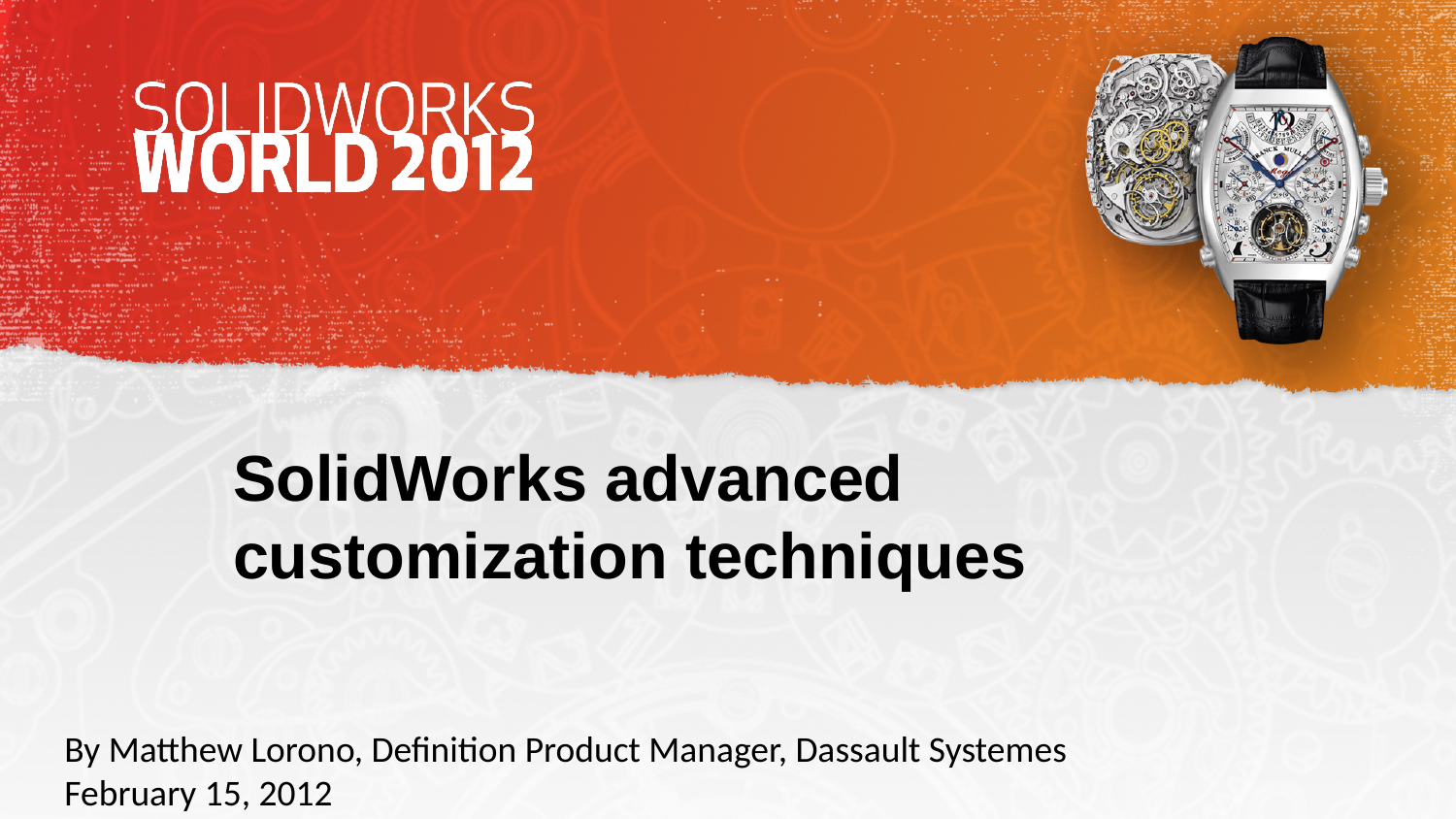

# SolidWorks advanced customization techniques
By Matthew Lorono, Definition Product Manager, Dassault Systemes
February 15, 2012